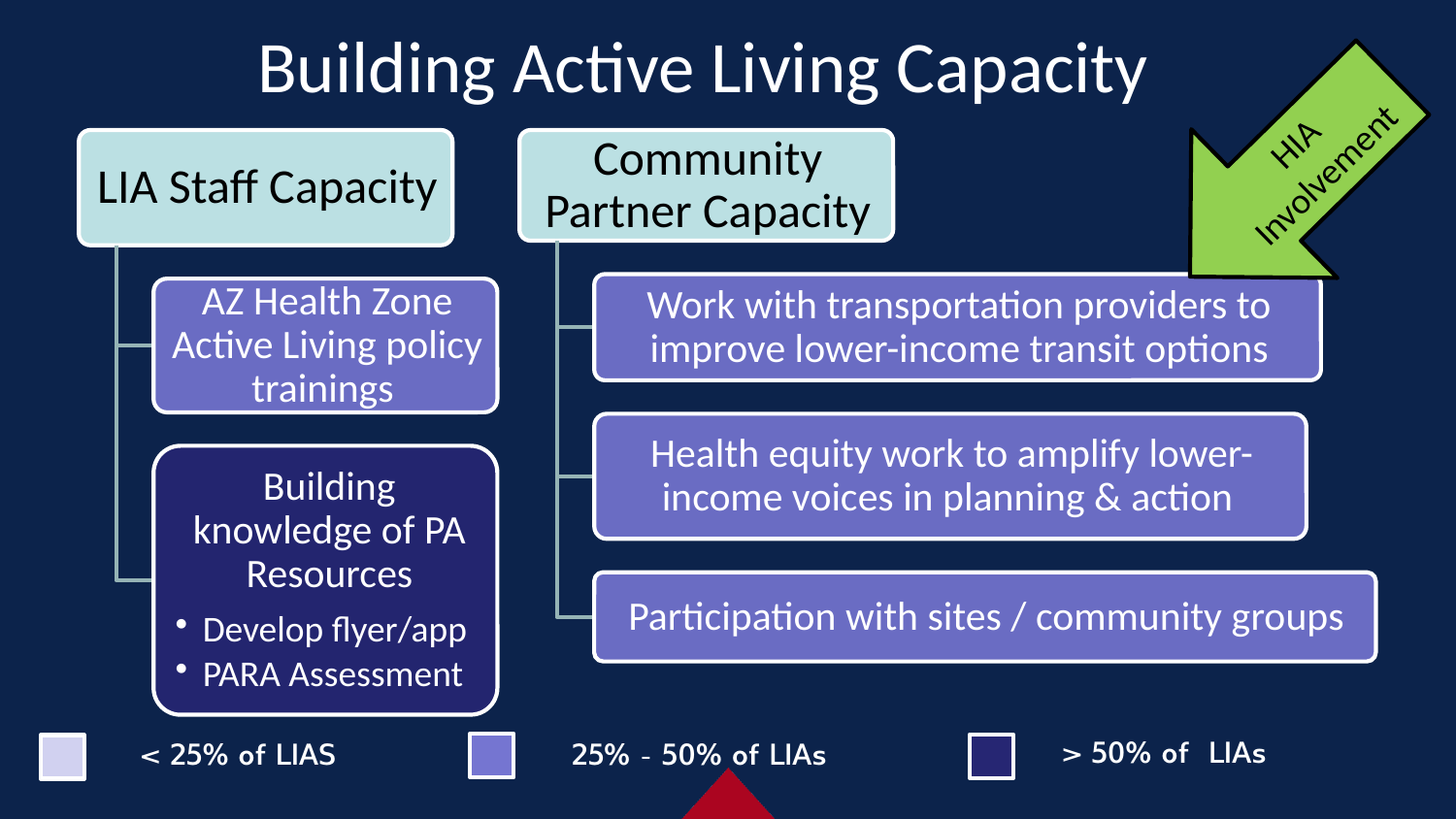

Building Active Living Capacity
HIA Involvement
LIA Staff Capacity
AZ Health Zone Active Living policy trainings
Building knowledge of PA Resources
Develop flyer/app
PARA Assessment
Community Partner Capacity
Work with transportation providers to improve lower-income transit options
Health equity work to amplify lower-income voices in planning & action
Participation with sites / community groups
> 50% of  LIAs

25% - 50% of LIAs

< 25% of LIAS